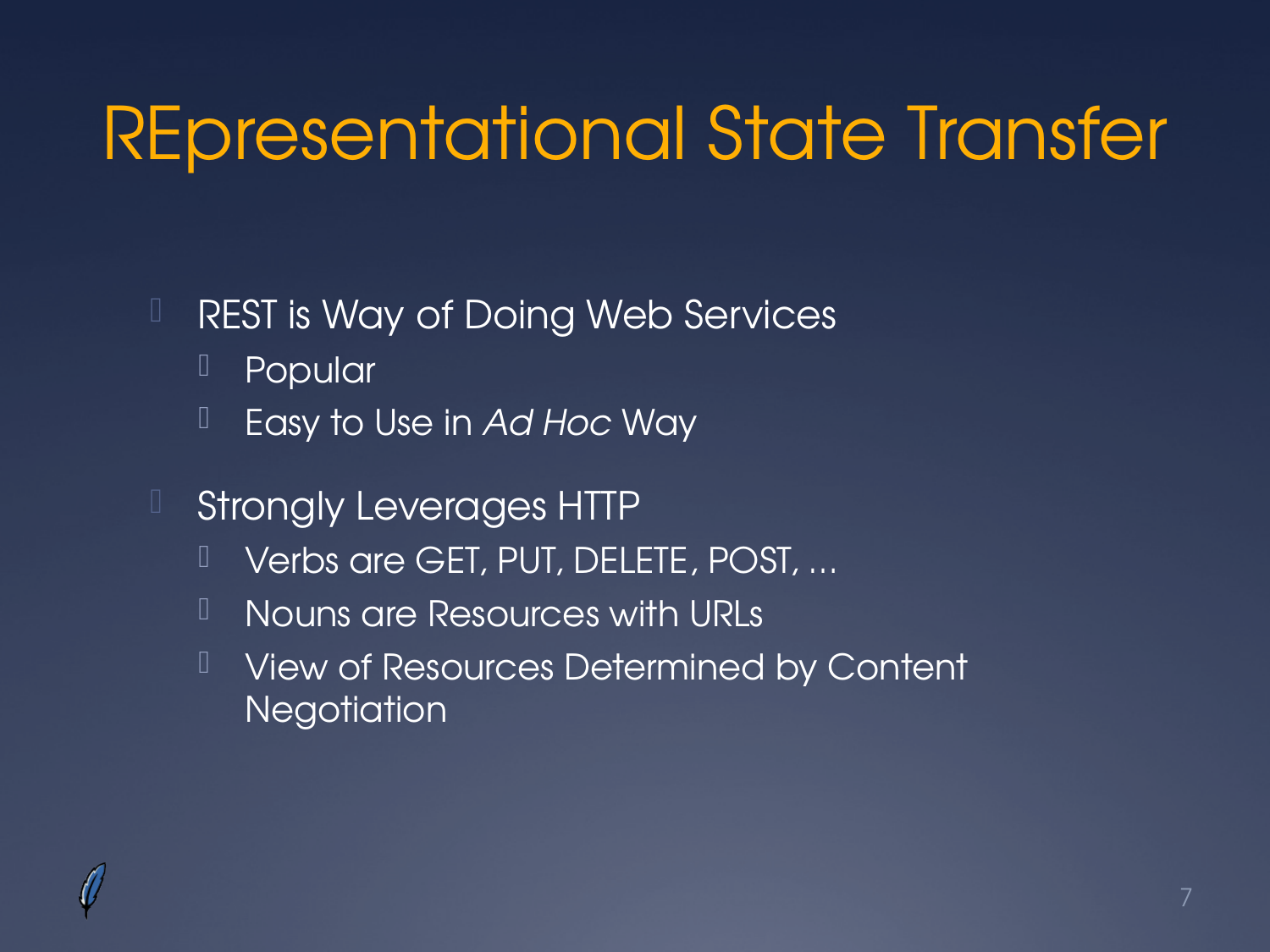

# REpresentational State Transfer
REST is Way of Doing Web Services
Popular
Easy to Use in Ad Hoc Way
Strongly Leverages HTTP
Verbs are GET, PUT, DELETE, POST, …
Nouns are Resources with URLs
View of Resources Determined by Content Negotiation
7